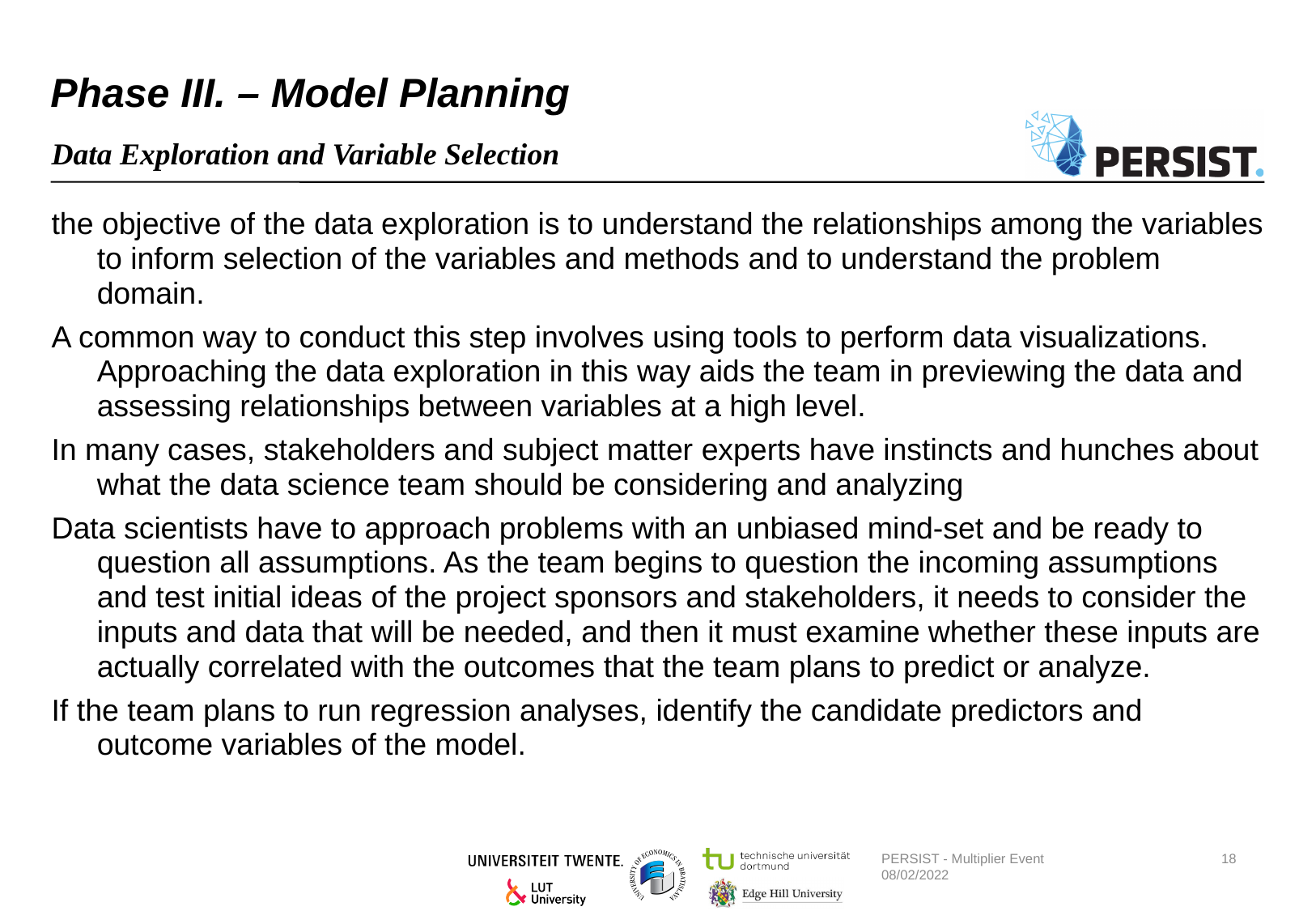

# Phase III. – Model Planning
Data Exploration and Variable Selection
the objective of the data exploration is to understand the relationships among the variables to inform selection of the variables and methods and to understand the problem domain.
A common way to conduct this step involves using tools to perform data visualizations. Approaching the data exploration in this way aids the team in previewing the data and assessing relationships between variables at a high level.
In many cases, stakeholders and subject matter experts have instincts and hunches about what the data science team should be considering and analyzing
Data scientists have to approach problems with an unbiased mind-set and be ready to question all assumptions. As the team begins to question the incoming assumptions and test initial ideas of the project sponsors and stakeholders, it needs to consider the inputs and data that will be needed, and then it must examine whether these inputs are actually correlated with the outcomes that the team plans to predict or analyze.
If the team plans to run regression analyses, identify the candidate predictors and outcome variables of the model.